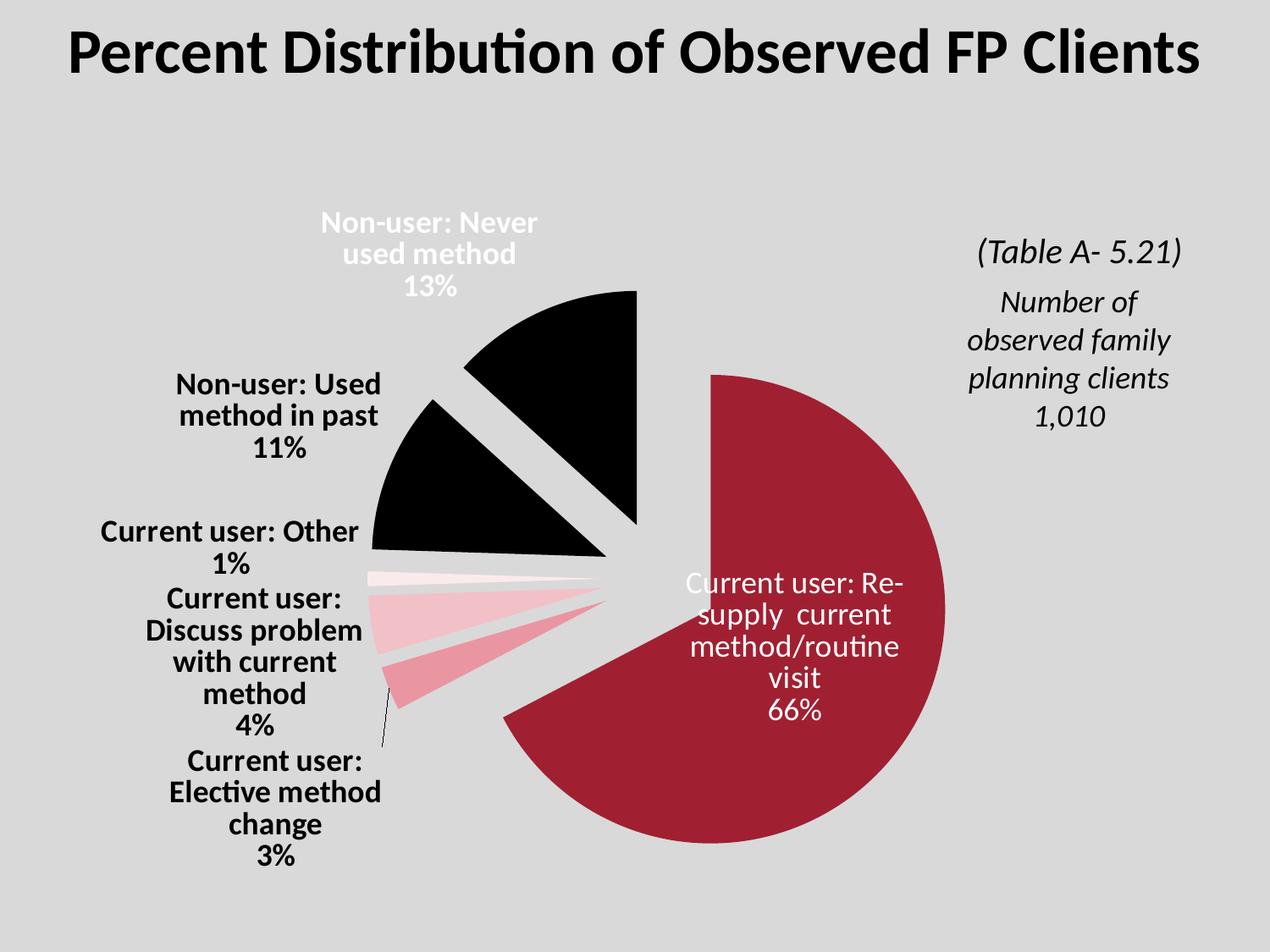

# Percent Distribution of Observed FP Clients

### Chart

| Category | Sales |
|---|---|
| Current user: Re-supply  current method/routine visit | 66.0 |
| Current user: Elective method change | 3.0 |
| Current user: Discuss problem with current method | 4.0 |
| Current user: Other | 1.0 |
| Non-user: Used method in past | 11.0 |
| Non-user: Never used method | 13.0 |
(Table A- 5.21)
Number of observed family planning clients 1,010